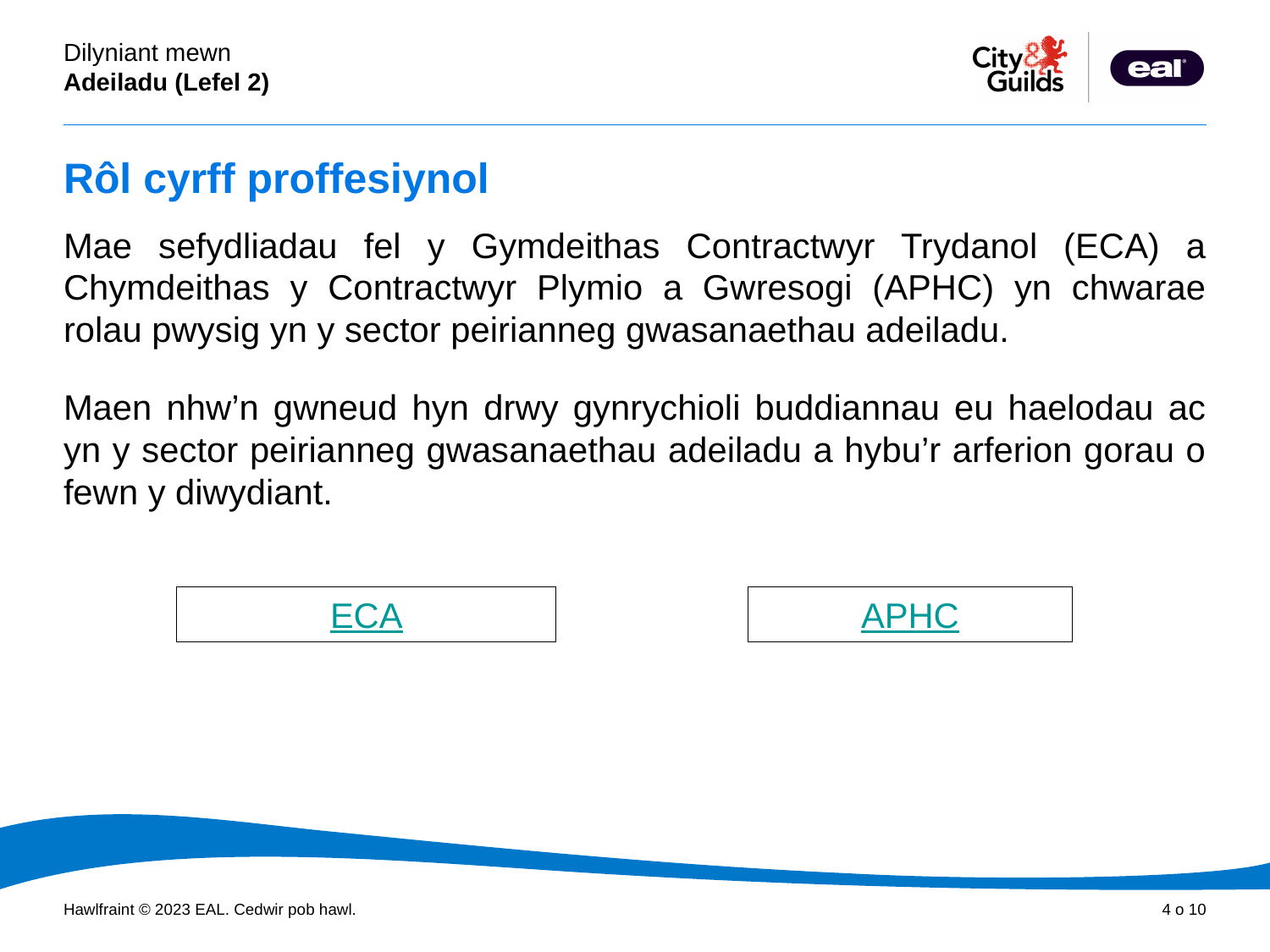

# Rôl cyrff proffesiynol
Mae sefydliadau fel y Gymdeithas Contractwyr Trydanol (ECA) a Chymdeithas y Contractwyr Plymio a Gwresogi (APHC) yn chwarae rolau pwysig yn y sector peirianneg gwasanaethau adeiladu.
Maen nhw’n gwneud hyn drwy gynrychioli buddiannau eu haelodau ac yn y sector peirianneg gwasanaethau adeiladu a hybu’r arferion gorau o fewn y diwydiant.

ECA
APHC